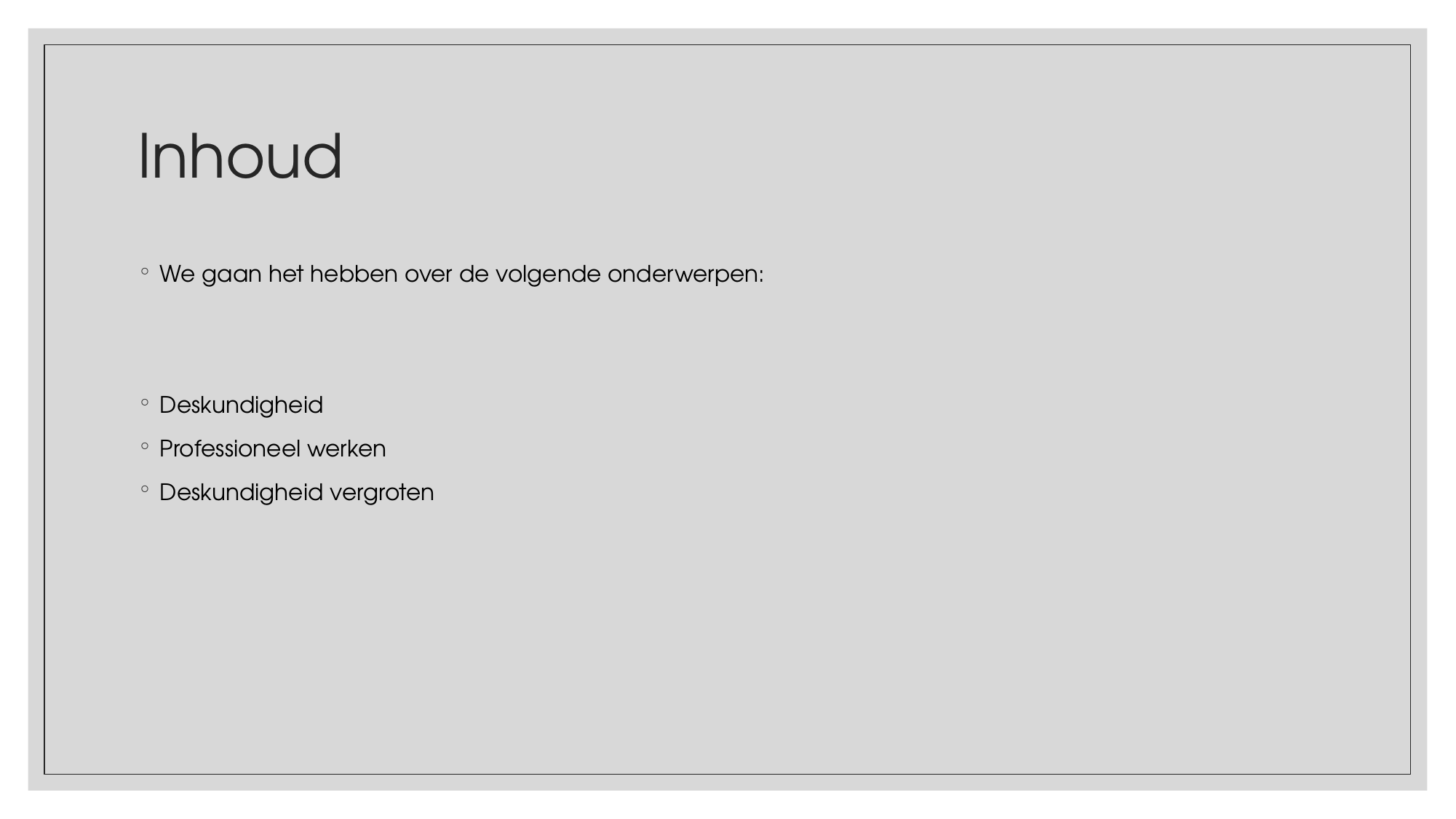

# Inhoud
We gaan het hebben over de volgende onderwerpen:

Deskundigheid
Professioneel werken
Deskundigheid vergroten